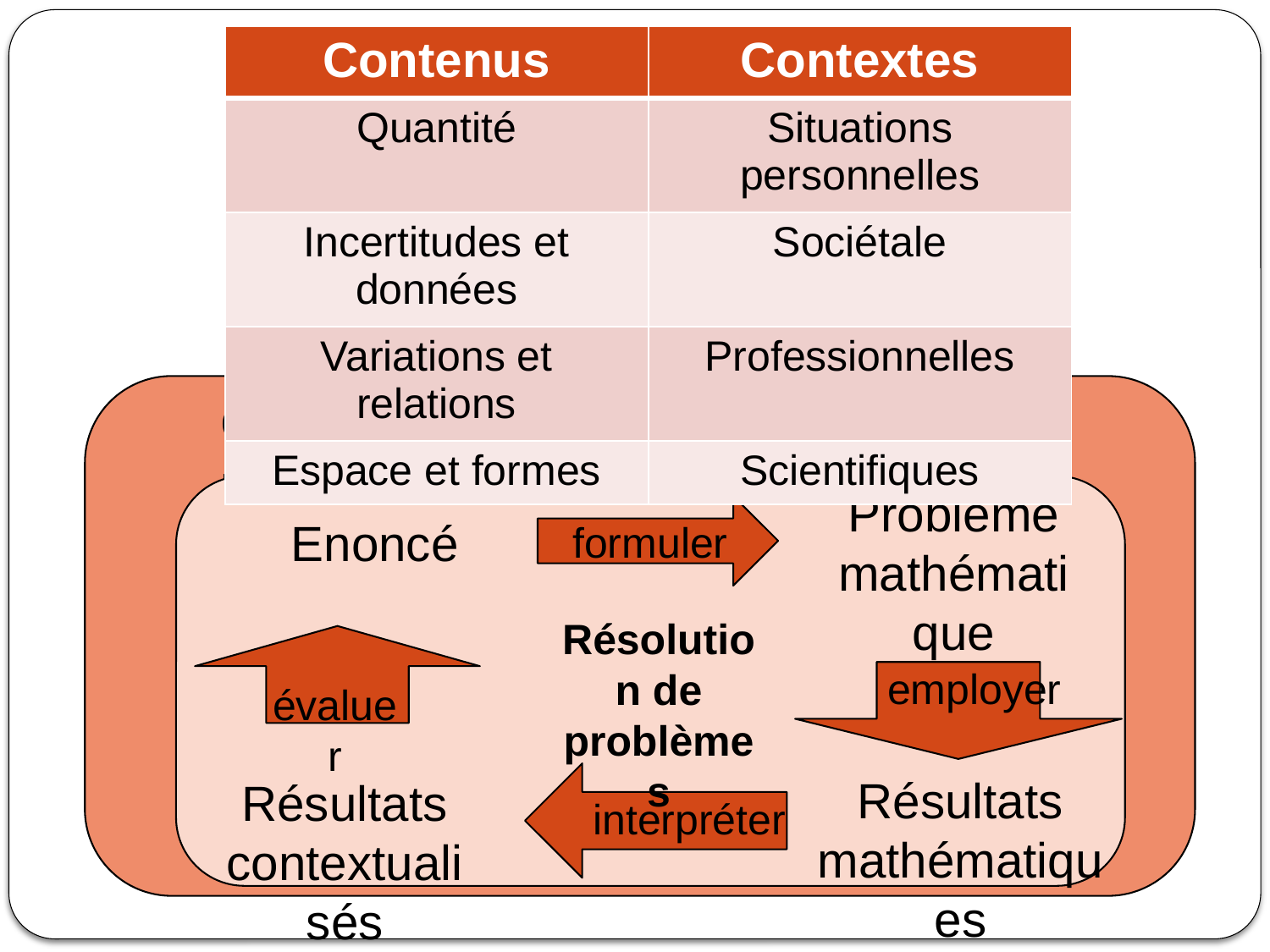

| Contenus | Contextes |
| --- | --- |
| Quantité | Situations personnelles |
| Incertitudes et données | Sociétale |
| Variations et relations | Professionnelles |
| Espace et formes | Scientifiques |

Concepts, savoirs et savoir-faire mathématiques

Problème mathématique

formuler
Enoncé
Résolution de problèmes

évaluer
employer

interpréter
Résultats mathématiques
Résultats contextualisés
Résultats mathématiques